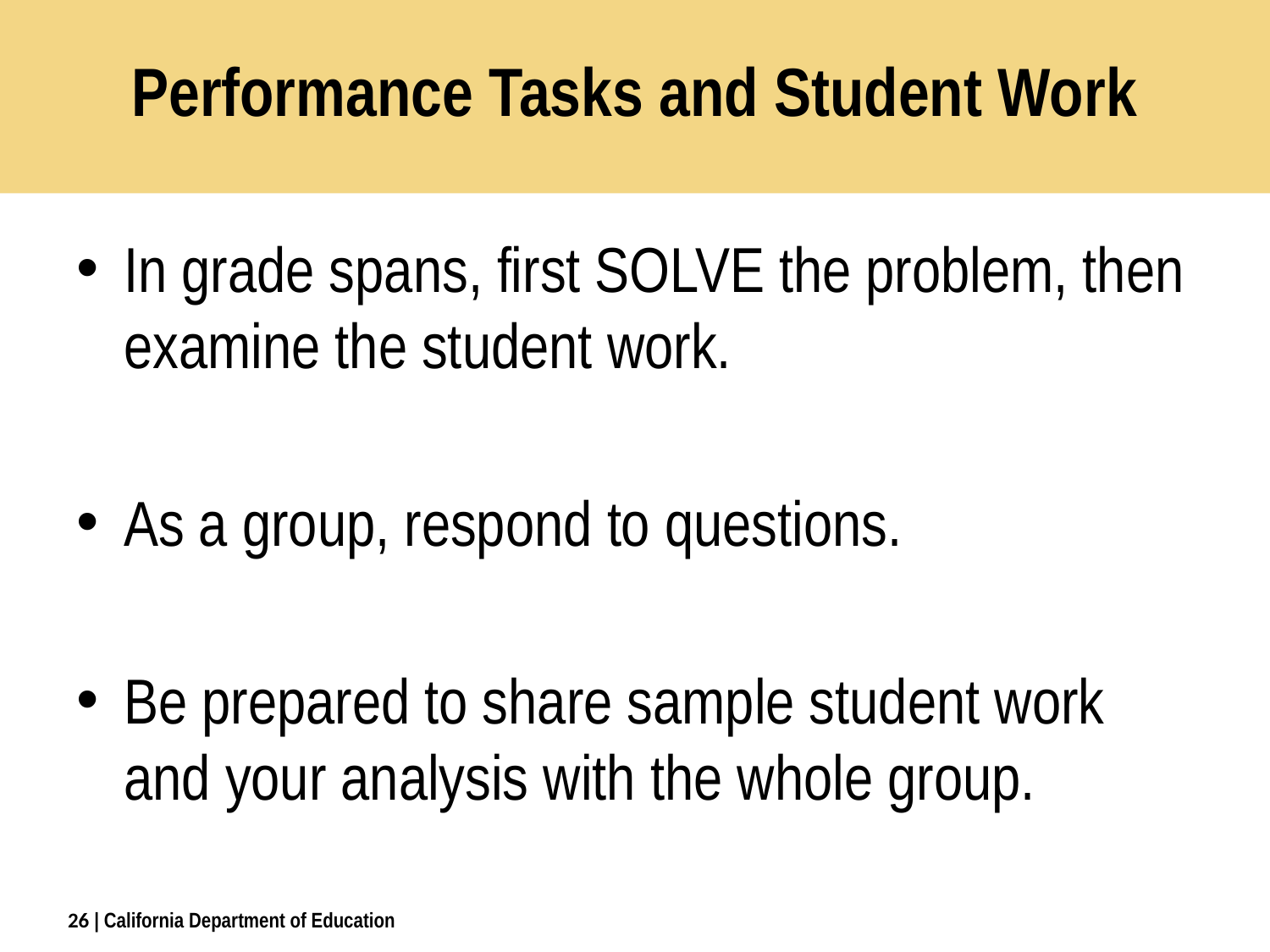

# Performance Tasks and Student Work
In grade spans, first SOLVE the problem, then examine the student work.

As a group, respond to questions.

Be prepared to share sample student work and your analysis with the whole group.

26
| California Department of Education